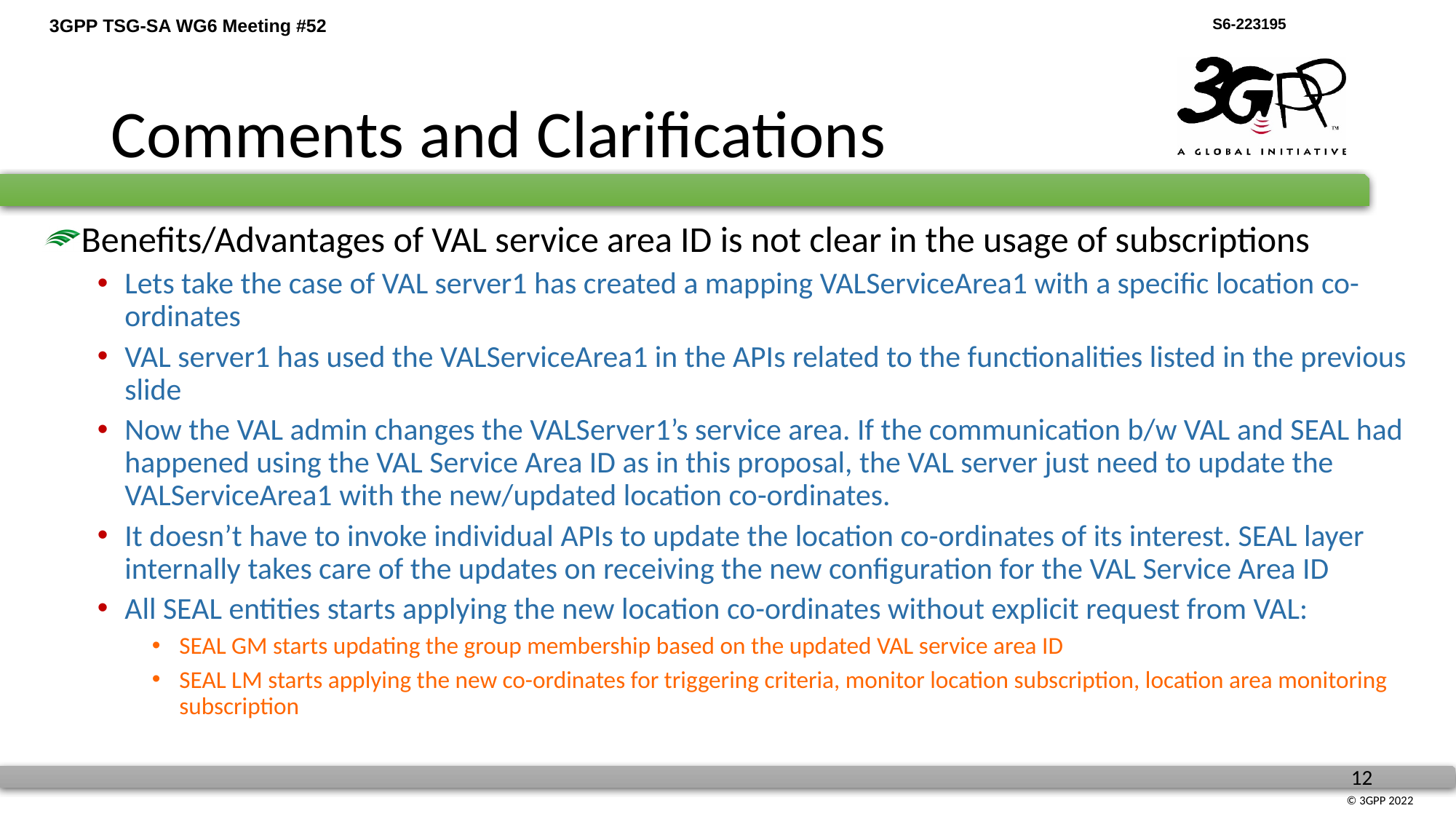

# Comments and Clarifications
Benefits/Advantages of VAL service area ID is not clear in the usage of subscriptions
Lets take the case of VAL server1 has created a mapping VALServiceArea1 with a specific location co-ordinates
VAL server1 has used the VALServiceArea1 in the APIs related to the functionalities listed in the previous slide
Now the VAL admin changes the VALServer1’s service area. If the communication b/w VAL and SEAL had happened using the VAL Service Area ID as in this proposal, the VAL server just need to update the VALServiceArea1 with the new/updated location co-ordinates.
It doesn’t have to invoke individual APIs to update the location co-ordinates of its interest. SEAL layer internally takes care of the updates on receiving the new configuration for the VAL Service Area ID
All SEAL entities starts applying the new location co-ordinates without explicit request from VAL:
SEAL GM starts updating the group membership based on the updated VAL service area ID
SEAL LM starts applying the new co-ordinates for triggering criteria, monitor location subscription, location area monitoring subscription